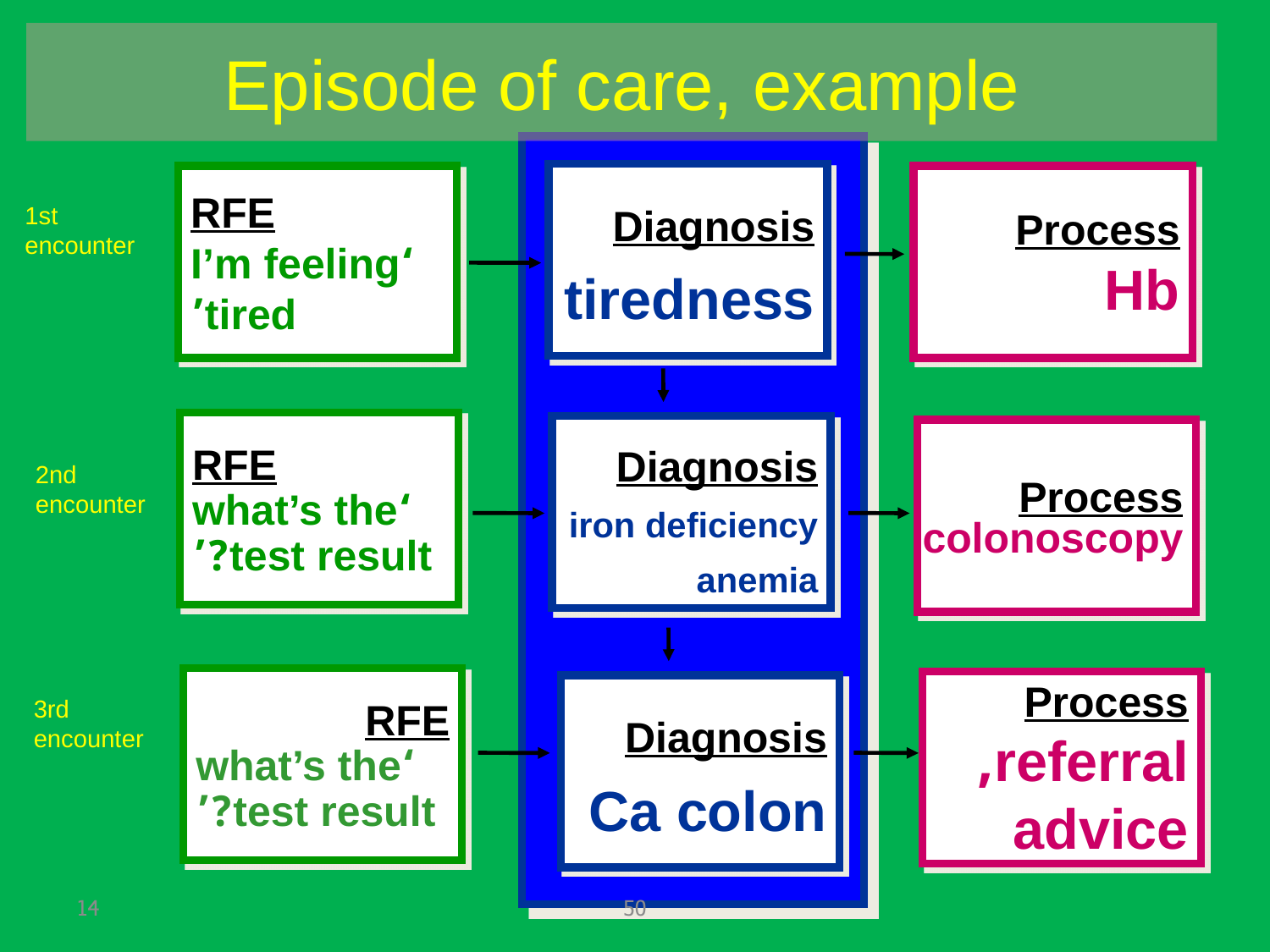

# Episode of care, example

Diagnosis
tiredness

RFE
‘I’m feeling
tired’

Process
Hb
1st encounter

RFE
‘what’s the
test result?’

Diagnosis
iron deficiency
anemia

Process
colonoscopy
2nd
encounter
RFE
‘what’s the
test result?’

Process
referral,
advice
Diagnosis
Ca colon

3rd
encounter
14
50